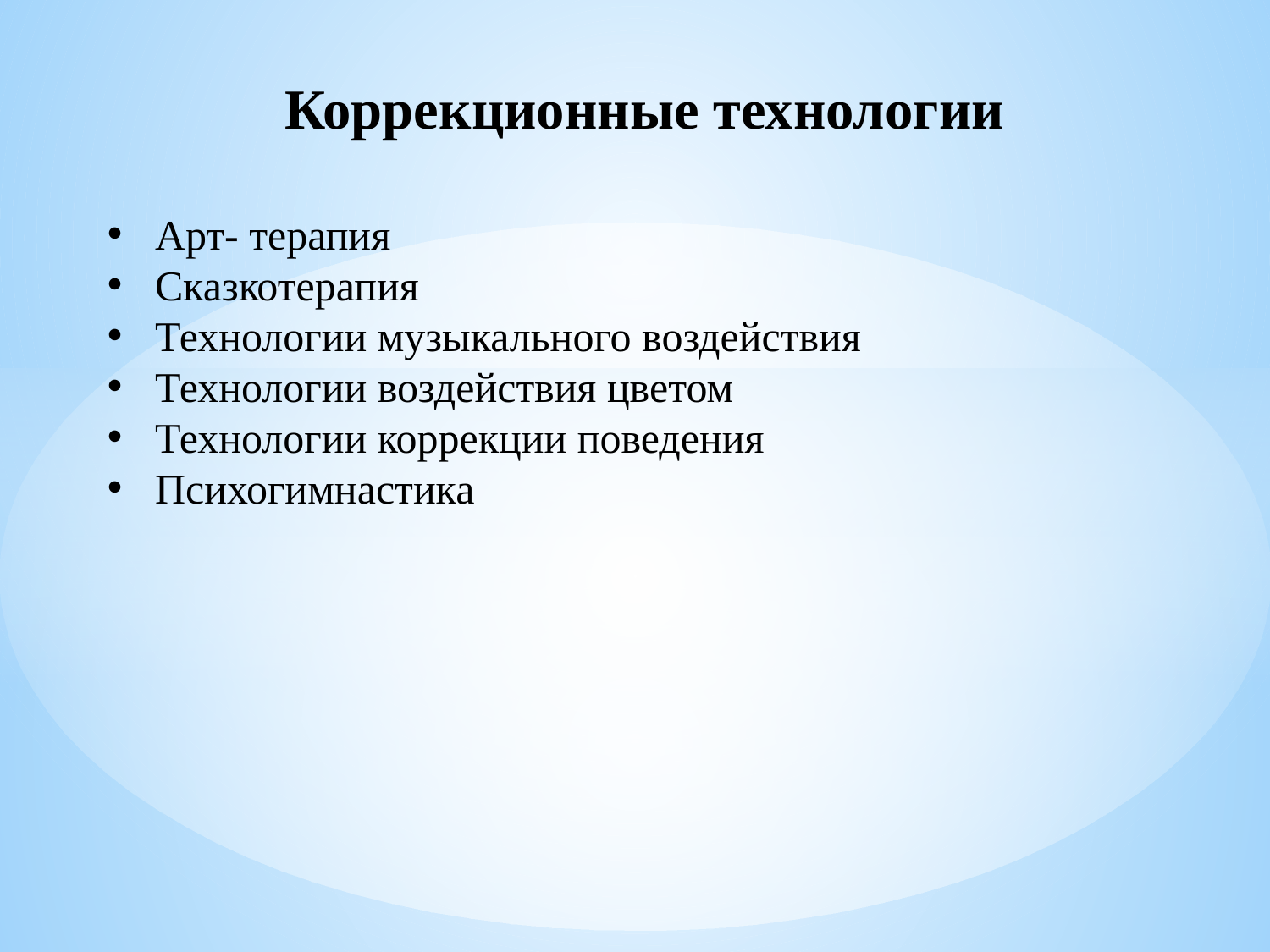

Коррекционные технологии
Арт- терапия
Сказкотерапия
Технологии музыкального воздействия
Технологии воздействия цветом
Технологии коррекции поведения
Психогимнастика